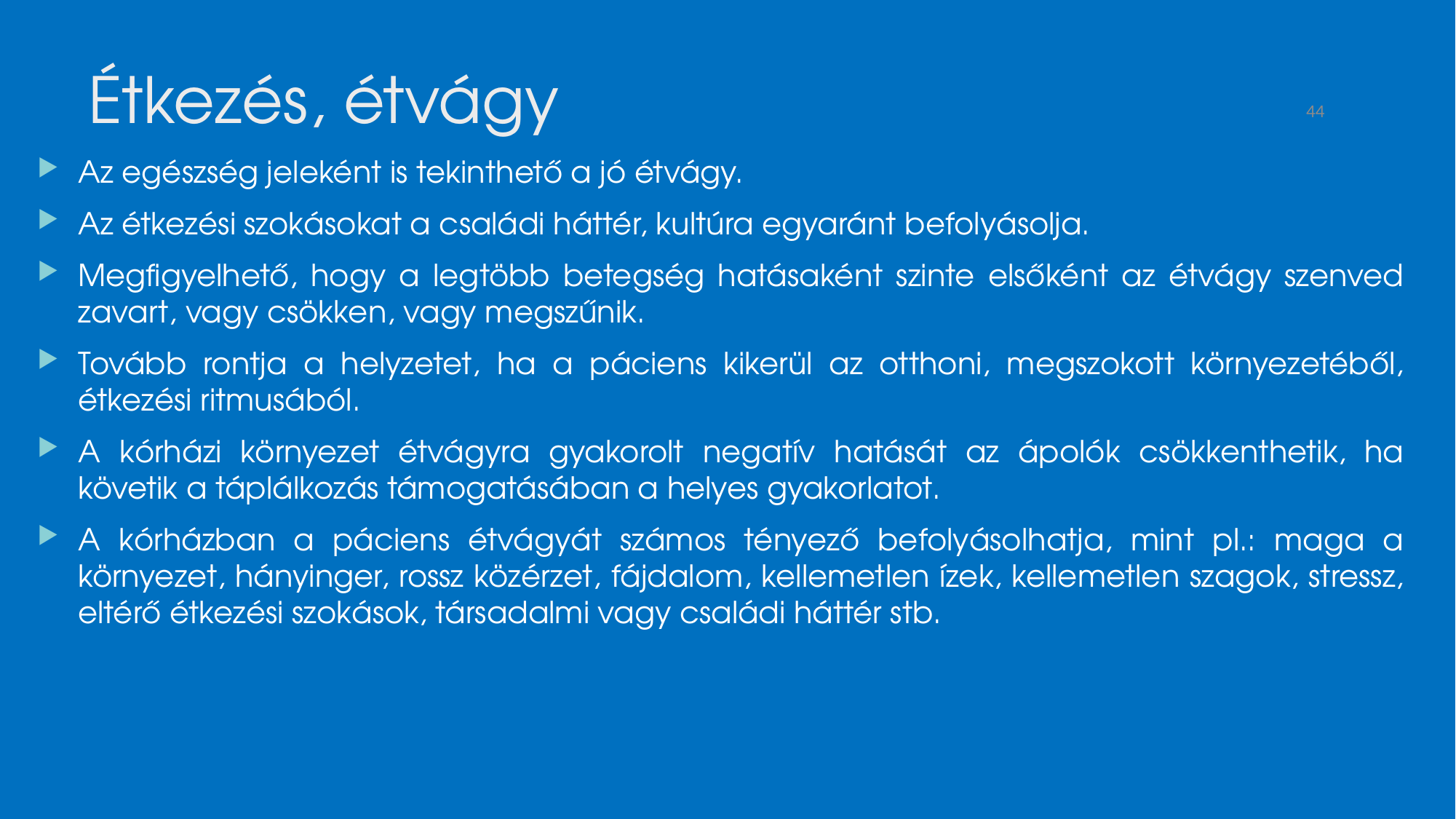

44
# Étkezés, étvágy
Az egészség jeleként is tekinthető a jó étvágy.
Az étkezési szokásokat a családi háttér, kultúra egyaránt befolyásolja.
Megfigyelhető, hogy a legtöbb betegség hatásaként szinte elsőként az étvágy szenved zavart, vagy csökken, vagy megszűnik.
Tovább rontja a helyzetet, ha a páciens kikerül az otthoni, megszokott környezetéből, étkezési ritmusából.
A kórházi környezet étvágyra gyakorolt negatív hatását az ápolók csökkenthetik, ha követik a táplálkozás támogatásában a helyes gyakorlatot.
A kórházban a páciens étvágyát számos tényező befolyásolhatja, mint pl.: maga a környezet, hányinger, rossz közérzet, fájdalom, kellemetlen ízek, kellemetlen szagok, stressz, eltérő étkezési szokások, társadalmi vagy családi háttér stb.